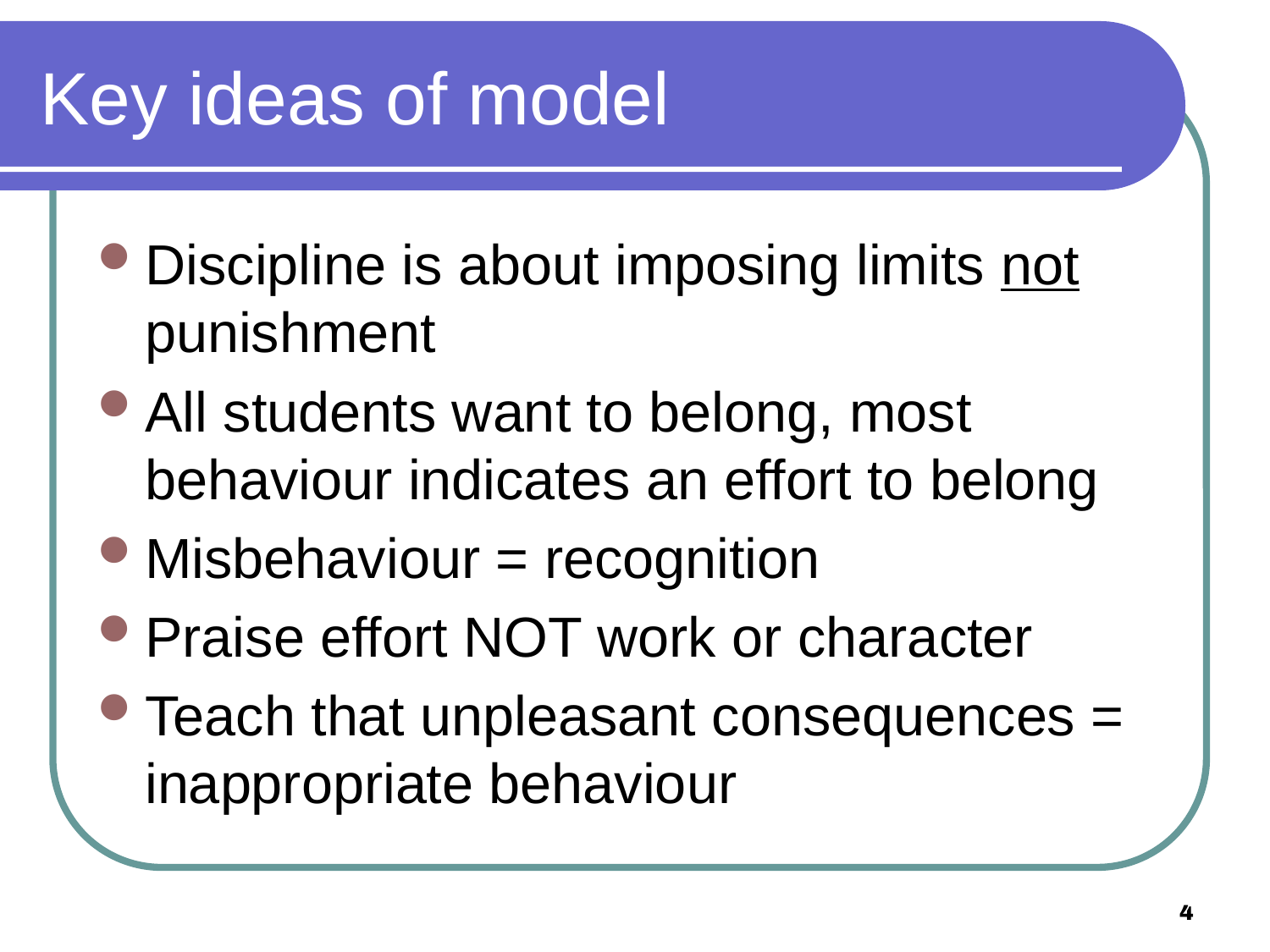

# Key ideas of model
Discipline is about imposing limits not punishment
All students want to belong, most behaviour indicates an effort to belong
Misbehaviour = recognition
Praise effort NOT work or character
Teach that unpleasant consequences = inappropriate behaviour

4